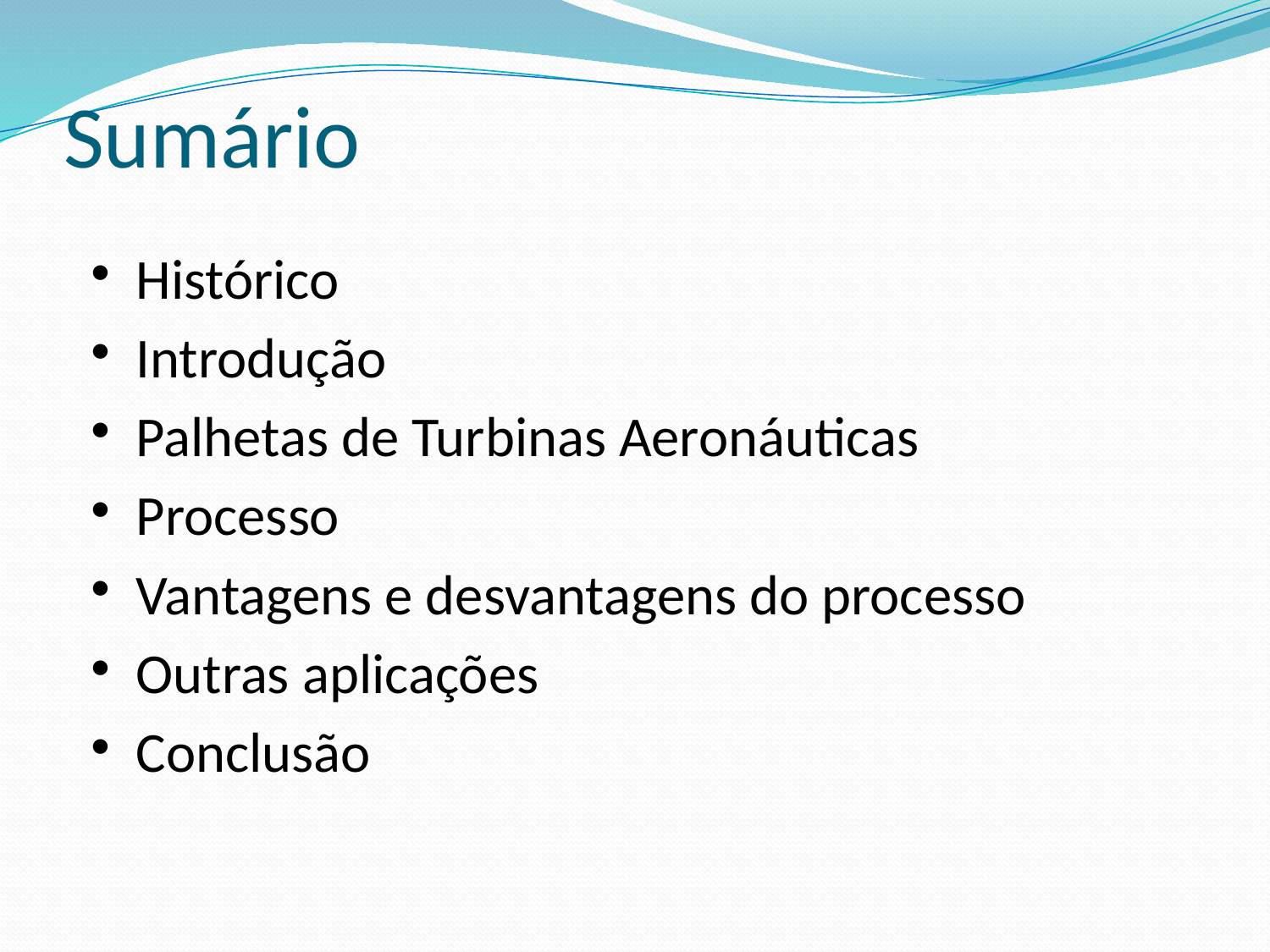

# Sumário
Histórico
Introdução
Palhetas de Turbinas Aeronáuticas
Processo
Vantagens e desvantagens do processo
Outras aplicações
Conclusão